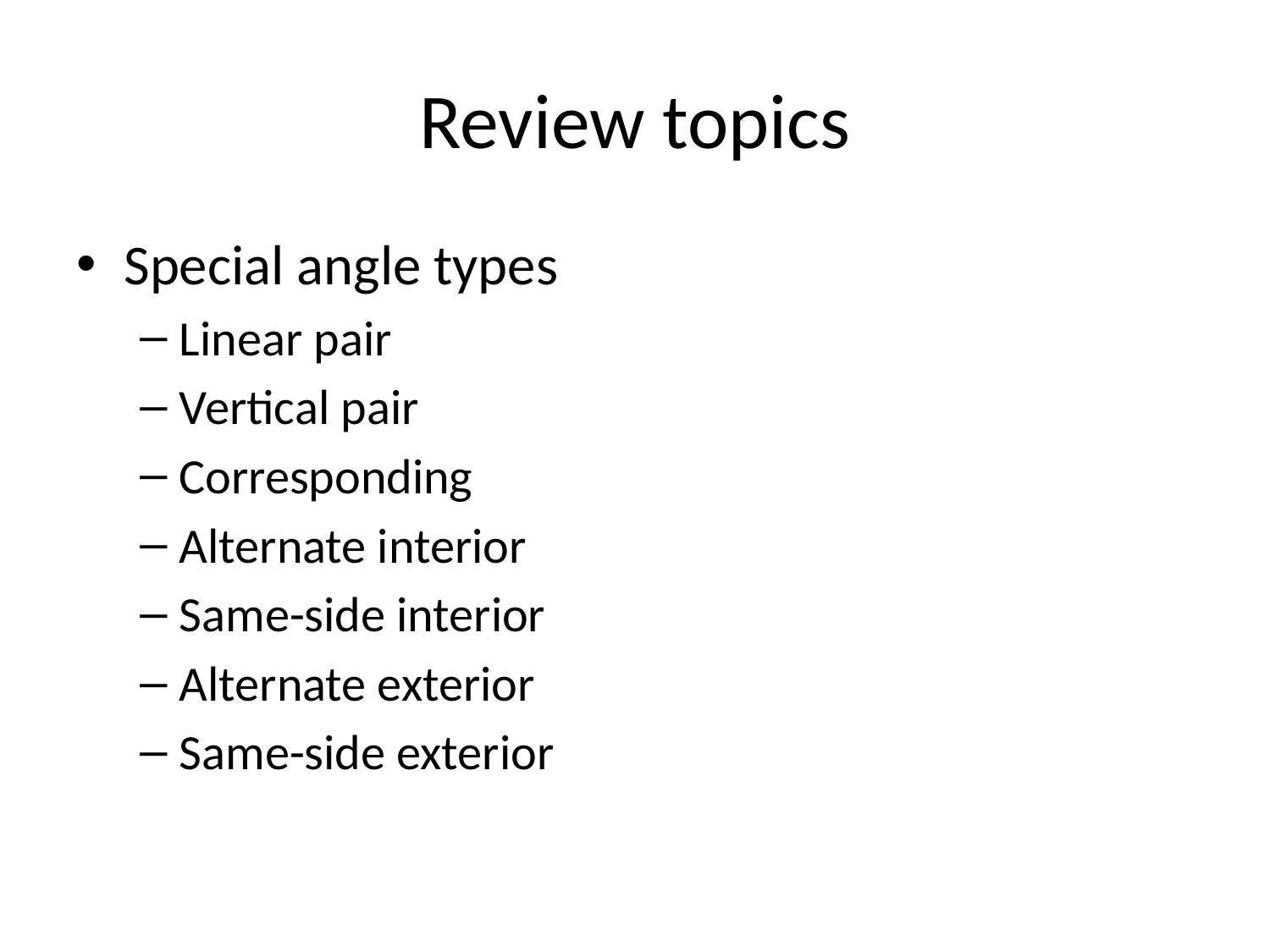

# Review topics
Special angle types
Linear pair
Vertical pair
Corresponding
Alternate interior
Same-side interior
Alternate exterior
Same-side exterior